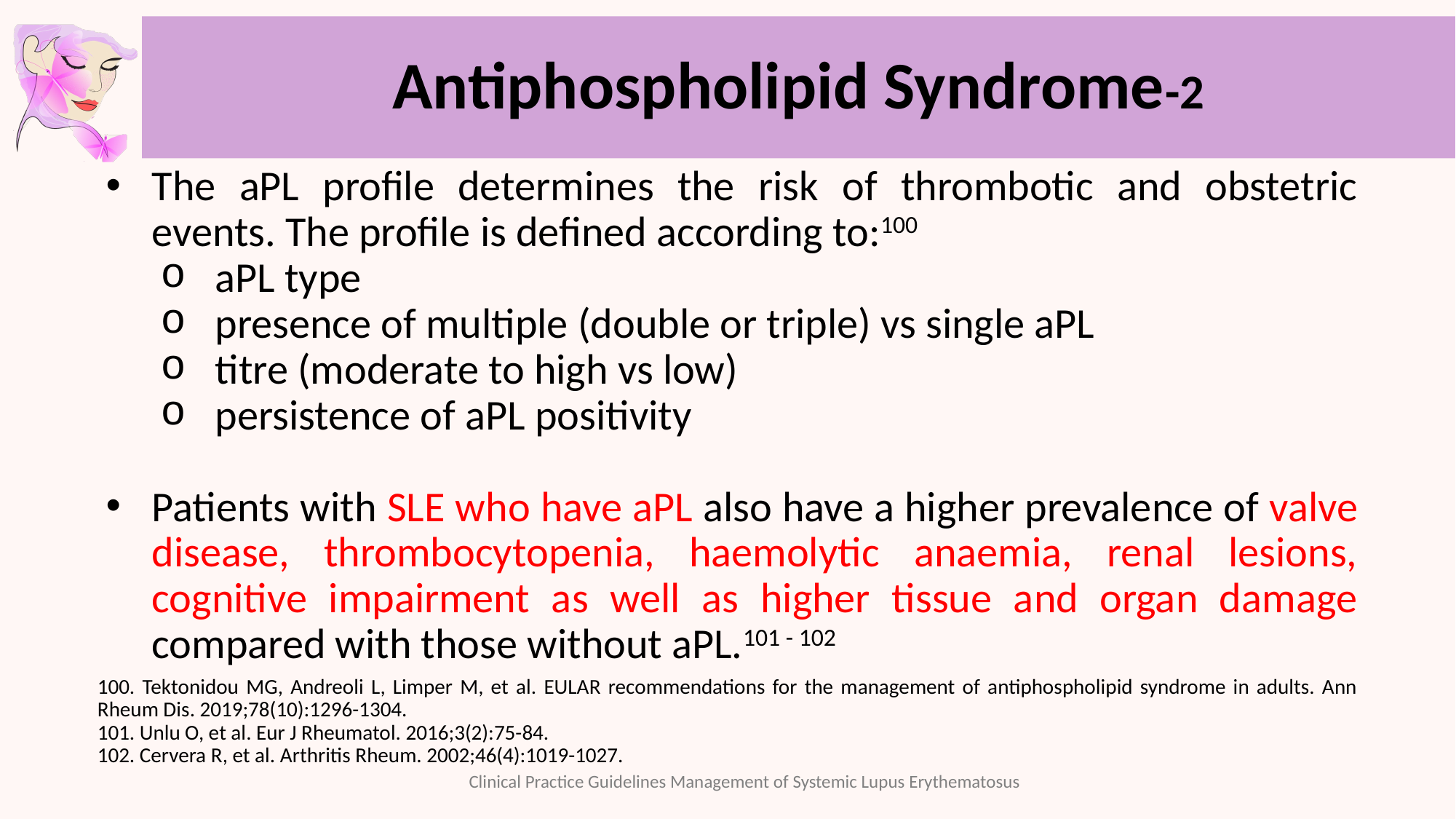

# Antiphospholipid Syndrome-2
The aPL profile determines the risk of thrombotic and obstetric events. The profile is defined according to:100
aPL type
presence of multiple (double or triple) vs single aPL
titre (moderate to high vs low)
persistence of aPL positivity

Patients with SLE who have aPL also have a higher prevalence of valve disease, thrombocytopenia, haemolytic anaemia, renal lesions, cognitive impairment as well as higher tissue and organ damage compared with those without aPL.101 - 102

100. Tektonidou MG, Andreoli L, Limper M, et al. EULAR recommendations for the management of antiphospholipid syndrome in adults. Ann Rheum Dis. 2019;78(10):1296-1304.
101. Unlu O, et al. Eur J Rheumatol. 2016;3(2):75-84.
102. Cervera R, et al. Arthritis Rheum. 2002;46(4):1019-1027.